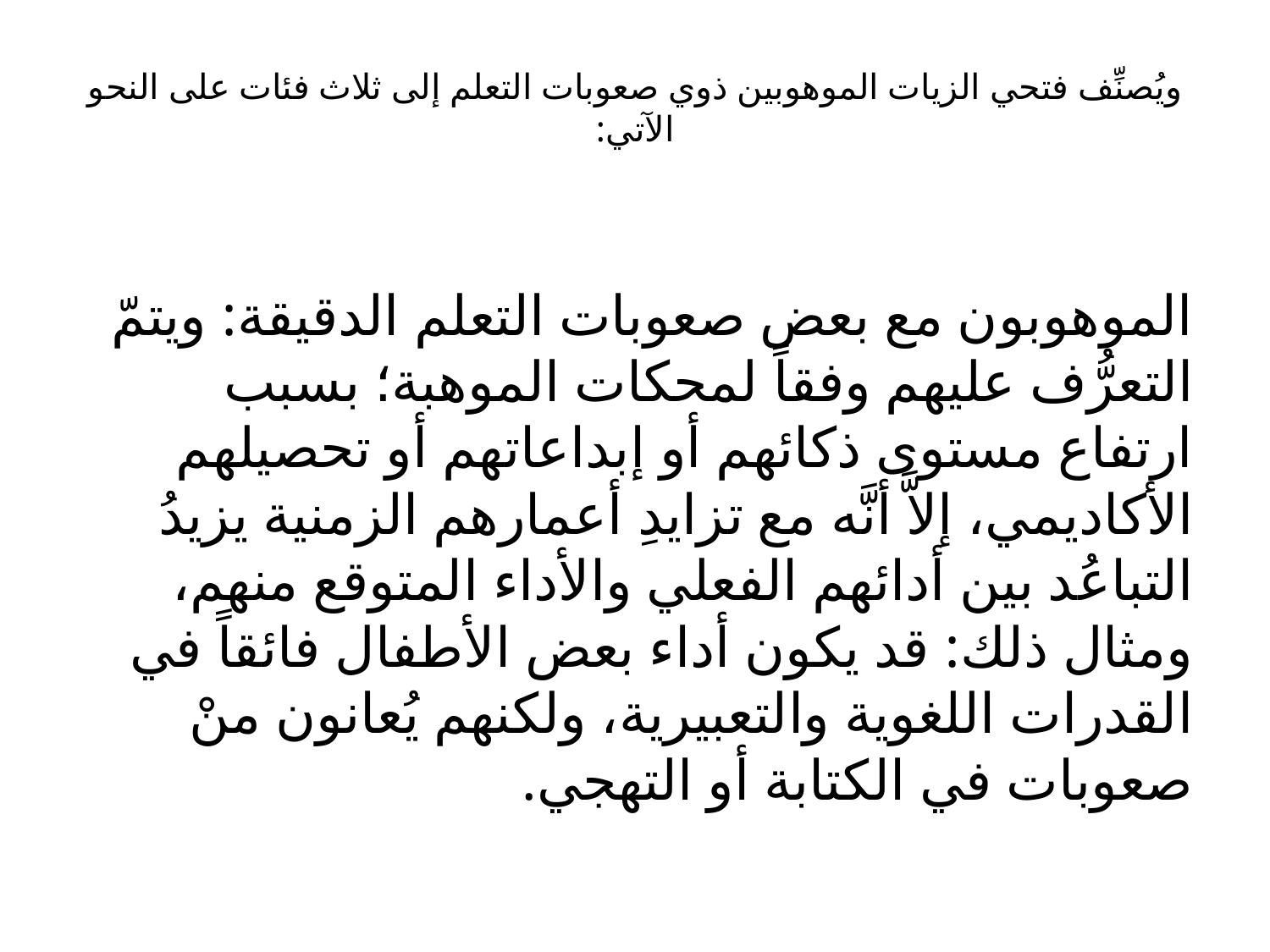

# ويُصنِّف فتحي الزيات الموهوبين ذوي صعوبات التعلم إلى ثلاث فئات على النحو الآتي:

الموهوبون مع بعض صعوبات التعلم الدقيقة: ويتمّ التعرُّف عليهم وفقاً لمحكات الموهبة؛ بسبب ارتفاع مستوى ذكائهم أو إبداعاتهم أو تحصيلهم الأكاديمي، إلاَّ أنَّه مع تزايدِ أعمارهم الزمنية يزيدُ التباعُد بين أدائهم الفعلي والأداء المتوقع منهم، ومثال ذلك: قد يكون أداء بعض الأطفال فائقاً في القدرات اللغوية والتعبيرية، ولكنهم يُعانون منْ صعوبات في الكتابة أو التهجي.